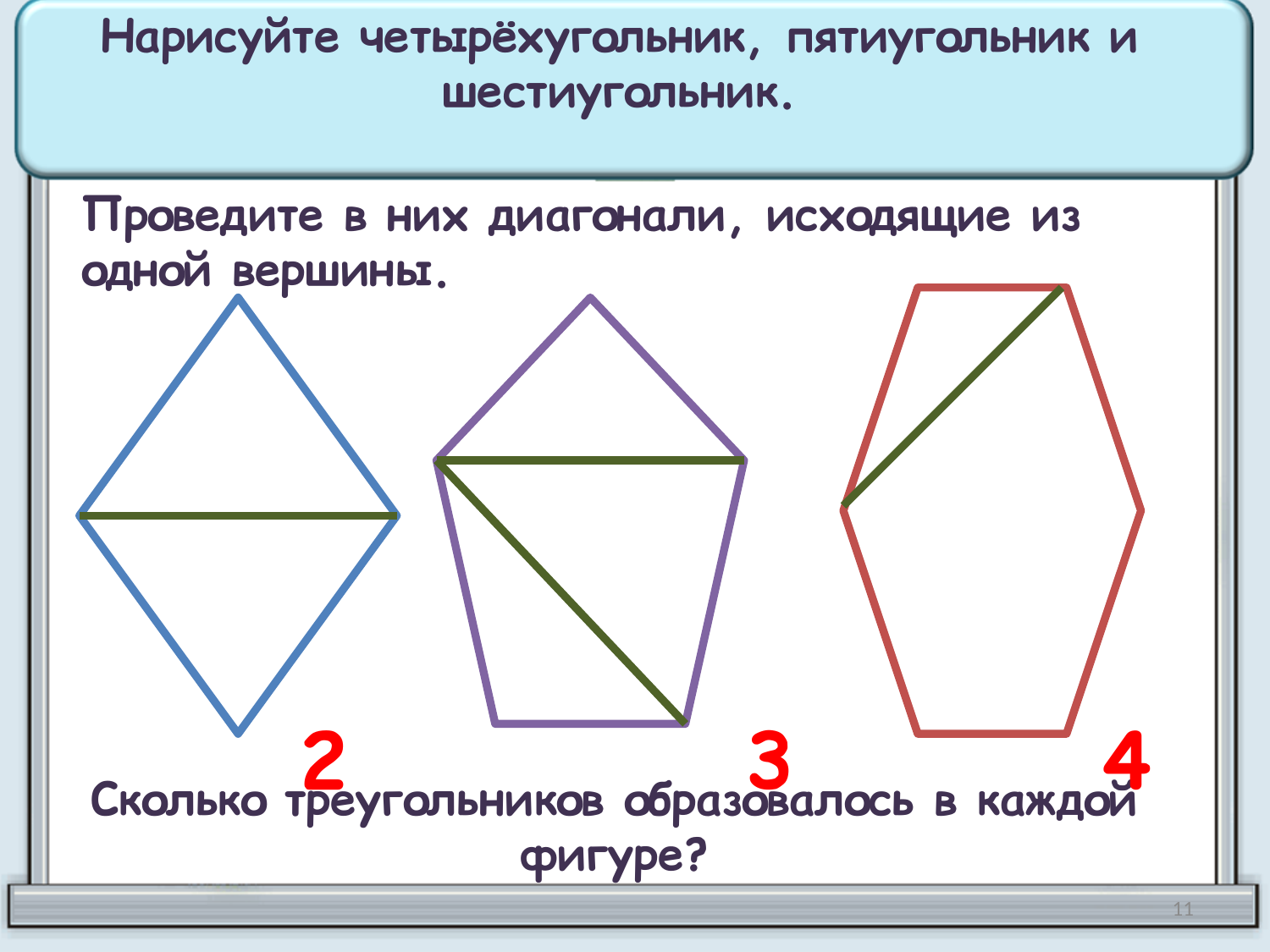

Нарисуйте четырёхугольник, пятиугольник и шестиугольник.
Проведите в них диагонали, исходящие из одной вершины.

2
3
4
Сколько треугольников образовалось в каждой фигуре?
11